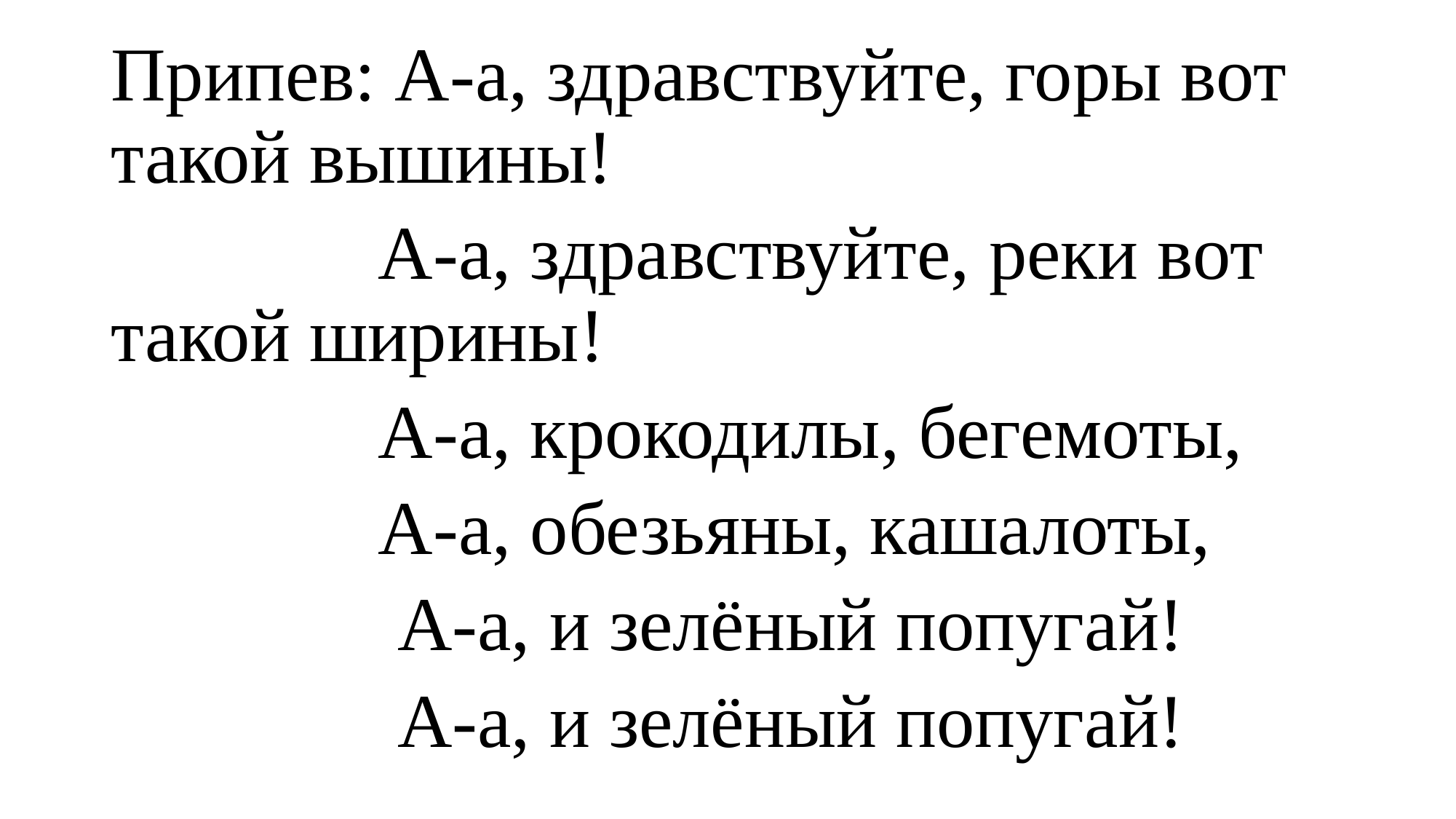

Припев: А-а, здравствуйте, горы вот такой вышины!
              А-а, здравствуйте, реки вот такой ширины!
              А-а, крокодилы, бегемоты,
              А-а, обезьяны, кашалоты,
               А-а, и зелёный попугай!
               А-а, и зелёный попугай!